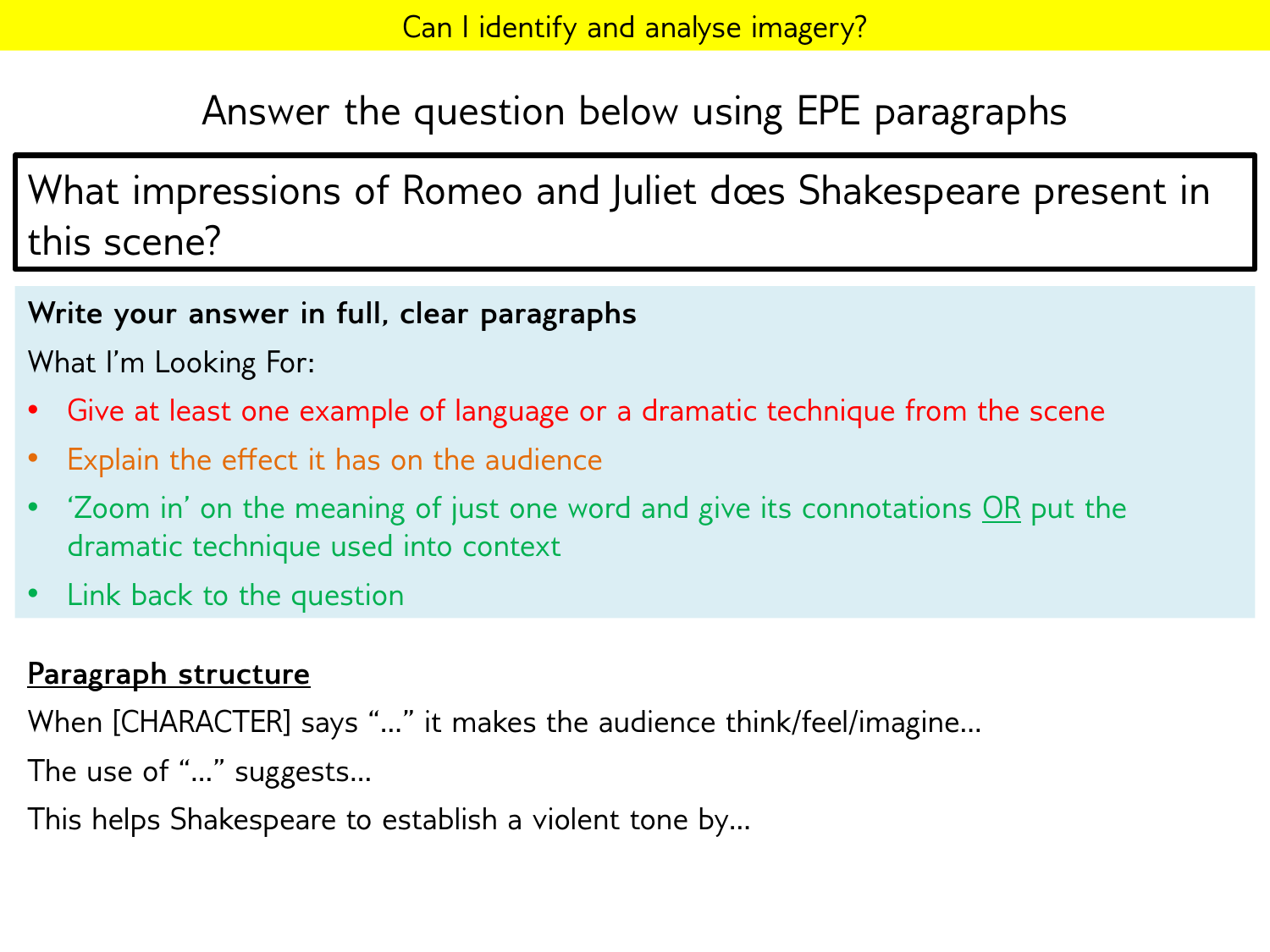

Can I identify and analyse imagery?
Answer the question below using EPE paragraphs
What impressions of Romeo and Juliet does Shakespeare present in this scene?
Write your answer in full, clear paragraphs
What I’m Looking For:
Give at least one example of language or a dramatic technique from the scene
Explain the effect it has on the audience
‘Zoom in’ on the meaning of just one word and give its connotations OR put the dramatic technique used into context
Link back to the question
Paragraph structure
When [CHARACTER] says “…” it makes the audience think/feel/imagine…
The use of “…” suggests…
This helps Shakespeare to establish a violent tone by…